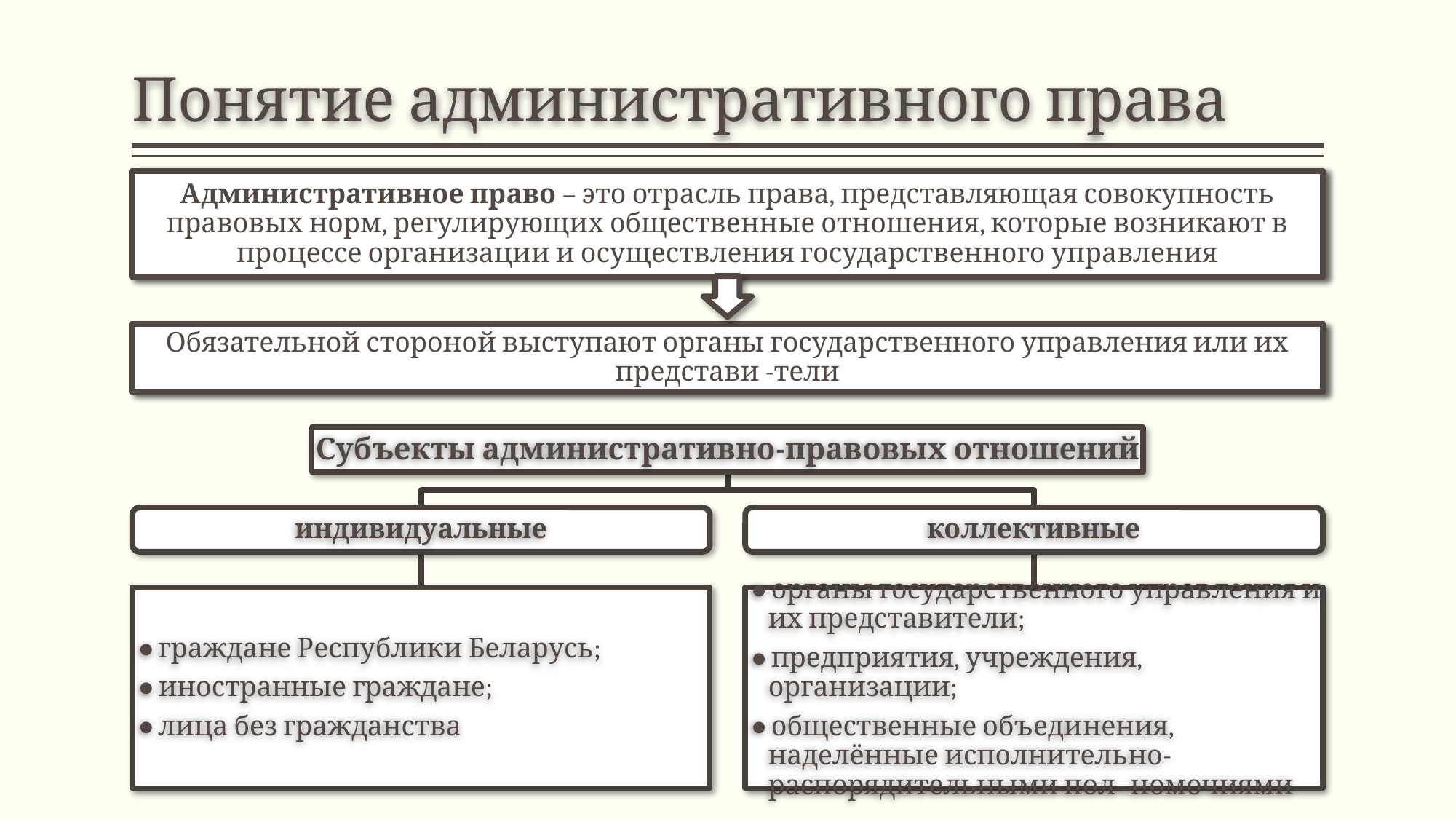

# Понятие административного права

Административное право – это отрасль права, представляющая совокупность правовых норм, регулирующих общественные отношения, которые возникают в процессе организации и осуществления государственного управления

Обязательной стороной выступают органы государственного управления или их представи -тели

Субъекты административно-правовых отношений

индивидуальные
коллективные

 ⦁ граждане Республики Беларусь;
 ⦁ иностранные граждане;
 ⦁ лица без гражданства

 ⦁ органы государственного управления и их представители;
 ⦁ предприятия, учреждения, организации;
 ⦁ общественные объединения, наделённые исполнительно-распорядительными пол- номочиями